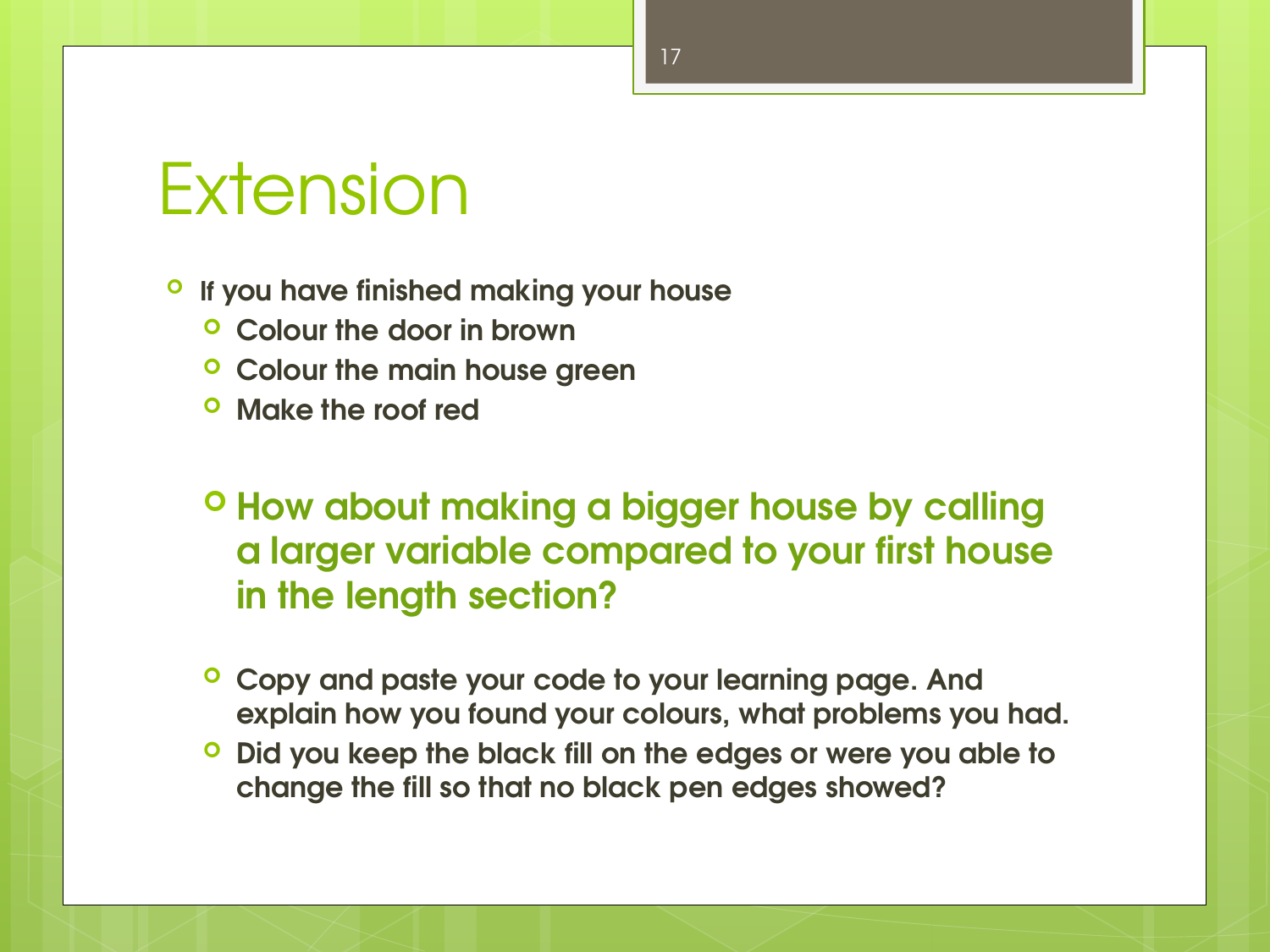

17
# Extension
If you have finished making your house
Colour the door in brown
Colour the main house green
Make the roof red

How about making a bigger house by calling a larger variable compared to your first house in the length section?

Copy and paste your code to your learning page. And explain how you found your colours, what problems you had.
Did you keep the black fill on the edges or were you able to change the fill so that no black pen edges showed?